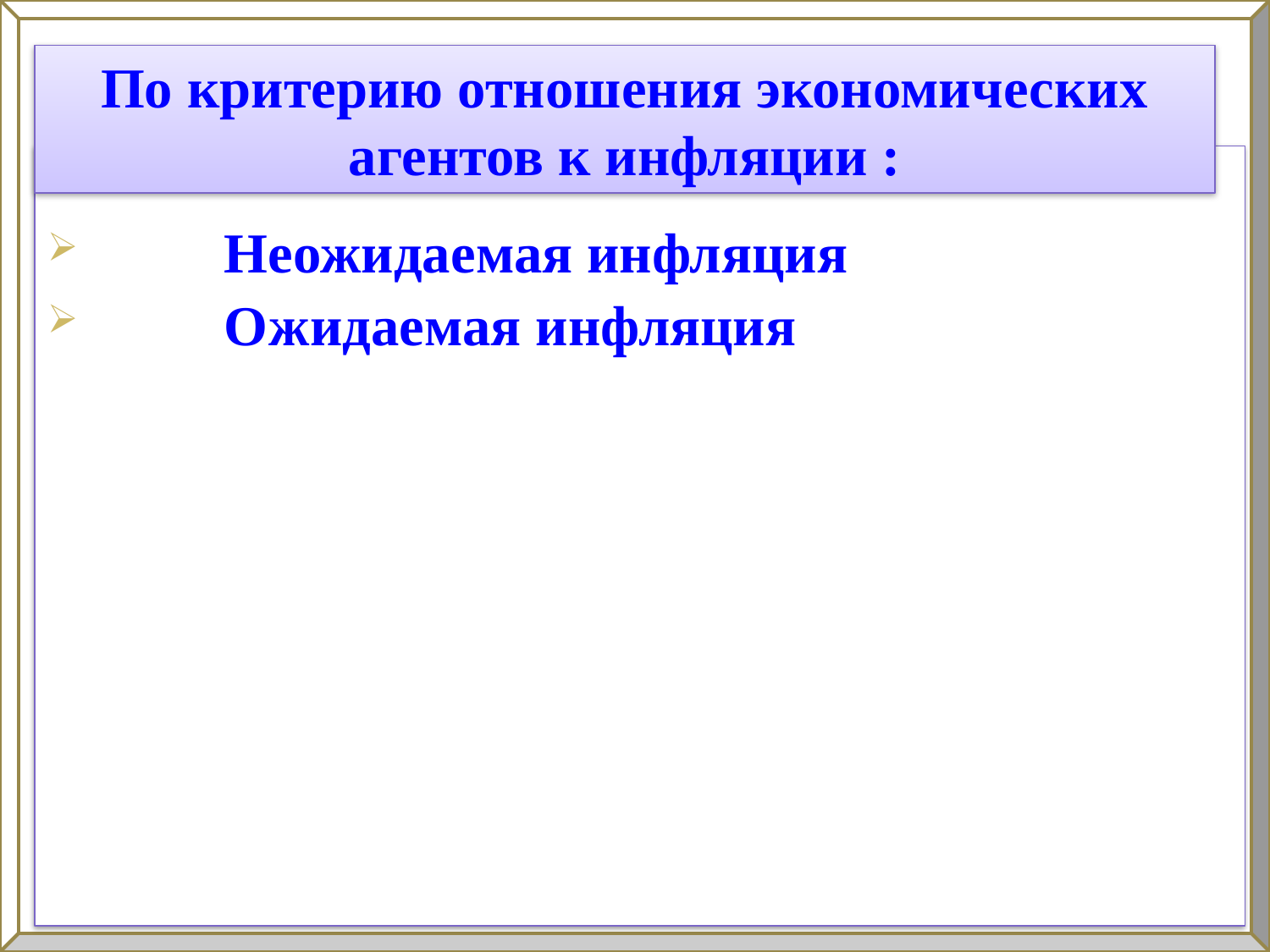

По критерию отношения экономических агентов к инфляции :

        Неожидаемая инфляция
        Ожидаемая инфляция